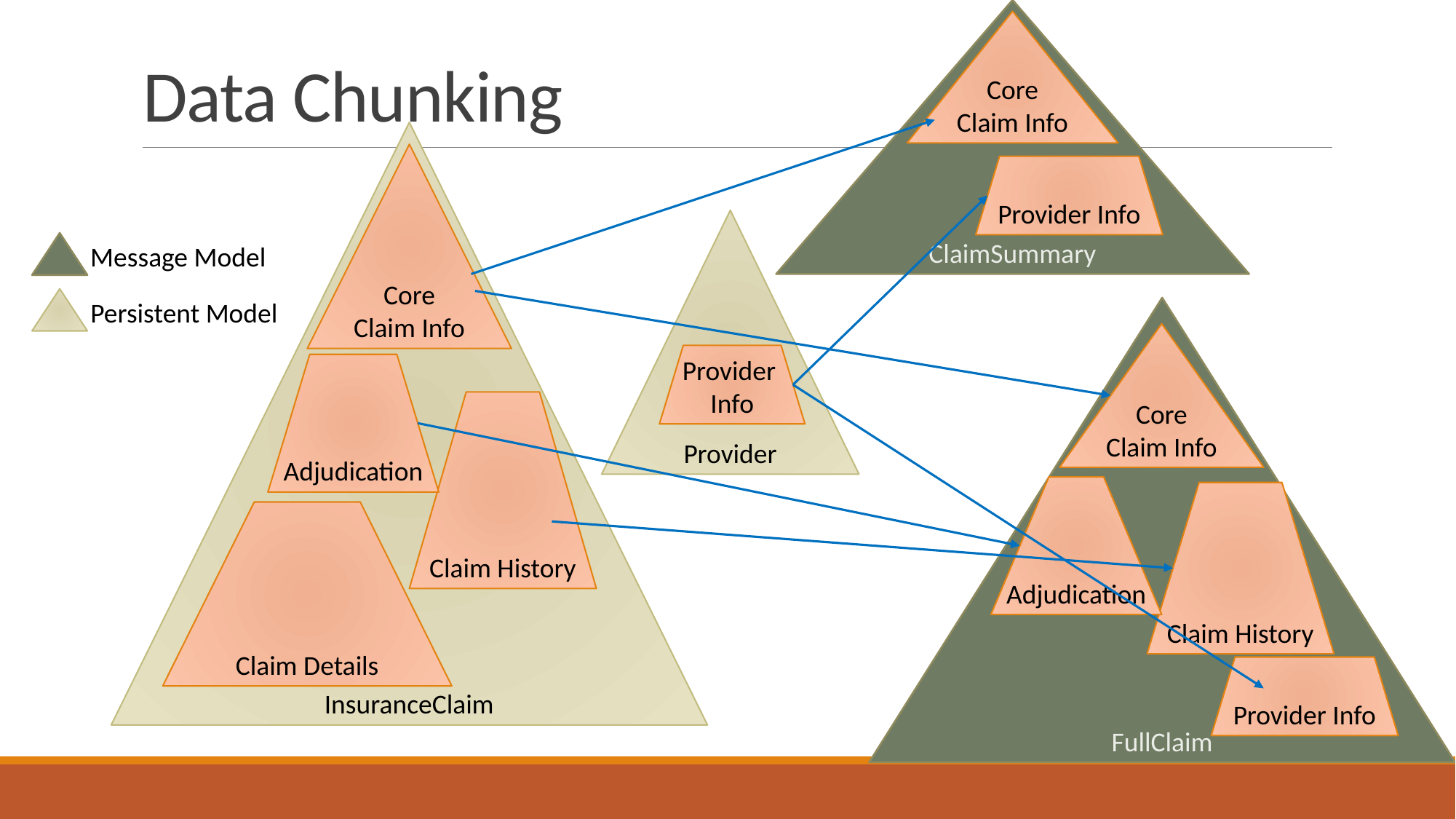

ClaimSummary
Core
Claim Info
# Data Chunking
InsuranceClaim
Core
Claim Info
Provider Info
Provider

Message Model

Persistent Model
FullClaim
Core
Claim Info
Provider
Info
Adjudication
Claim History
Adjudication
Claim History
Claim Details
Provider Info